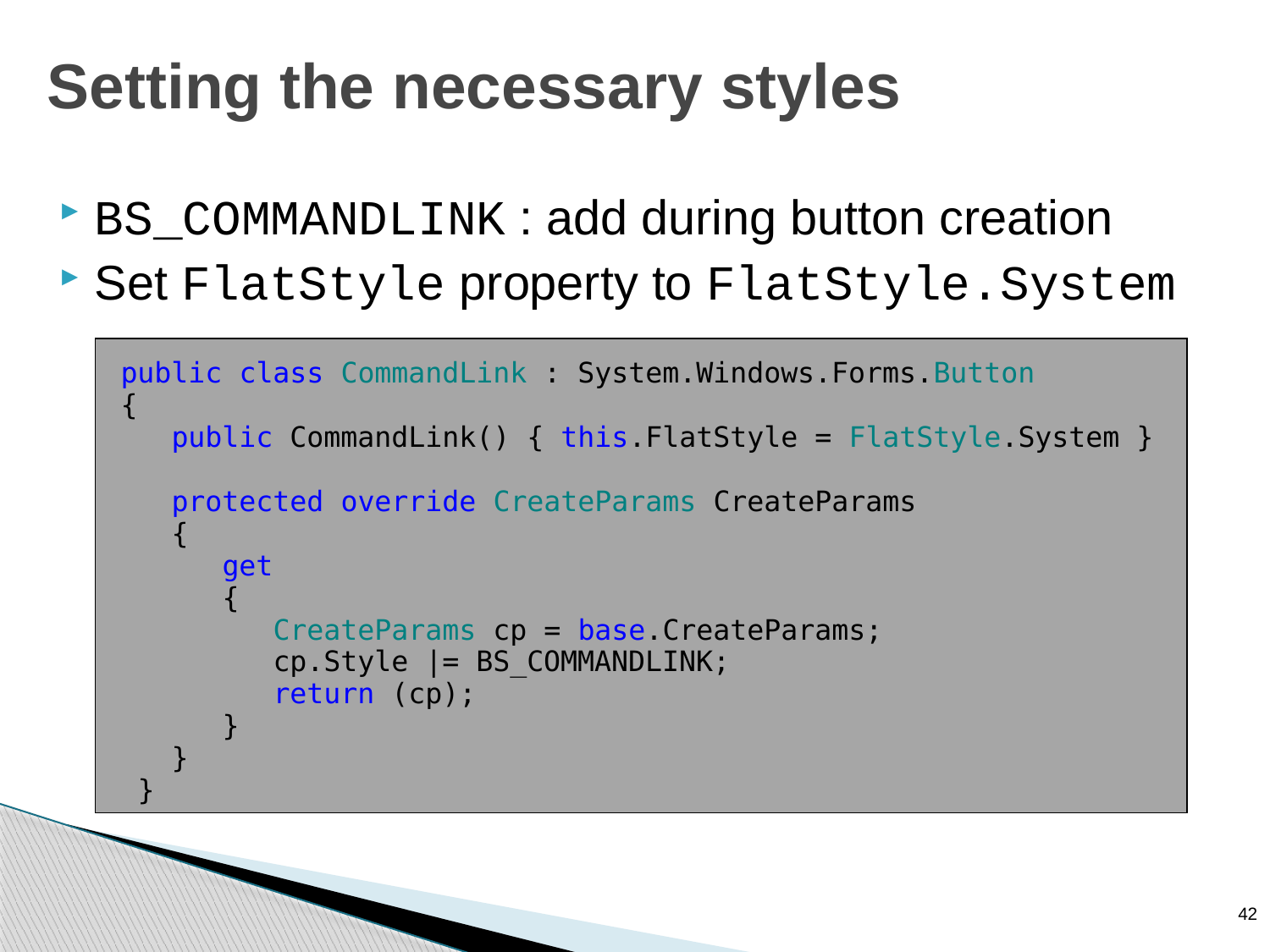

# Setting the necessary styles
BS_COMMANDLINK : add during button creation
Set FlatStyle property to FlatStyle.System
public class CommandLink : System.Windows.Forms.Button
{
   public CommandLink() { this.FlatStyle = FlatStyle.System }

   protected override CreateParams CreateParams
   {
      get
      {
         CreateParams cp = base.CreateParams;
         cp.Style |= BS_COMMANDLINK;
         return (cp);
      }
   }
 }

42